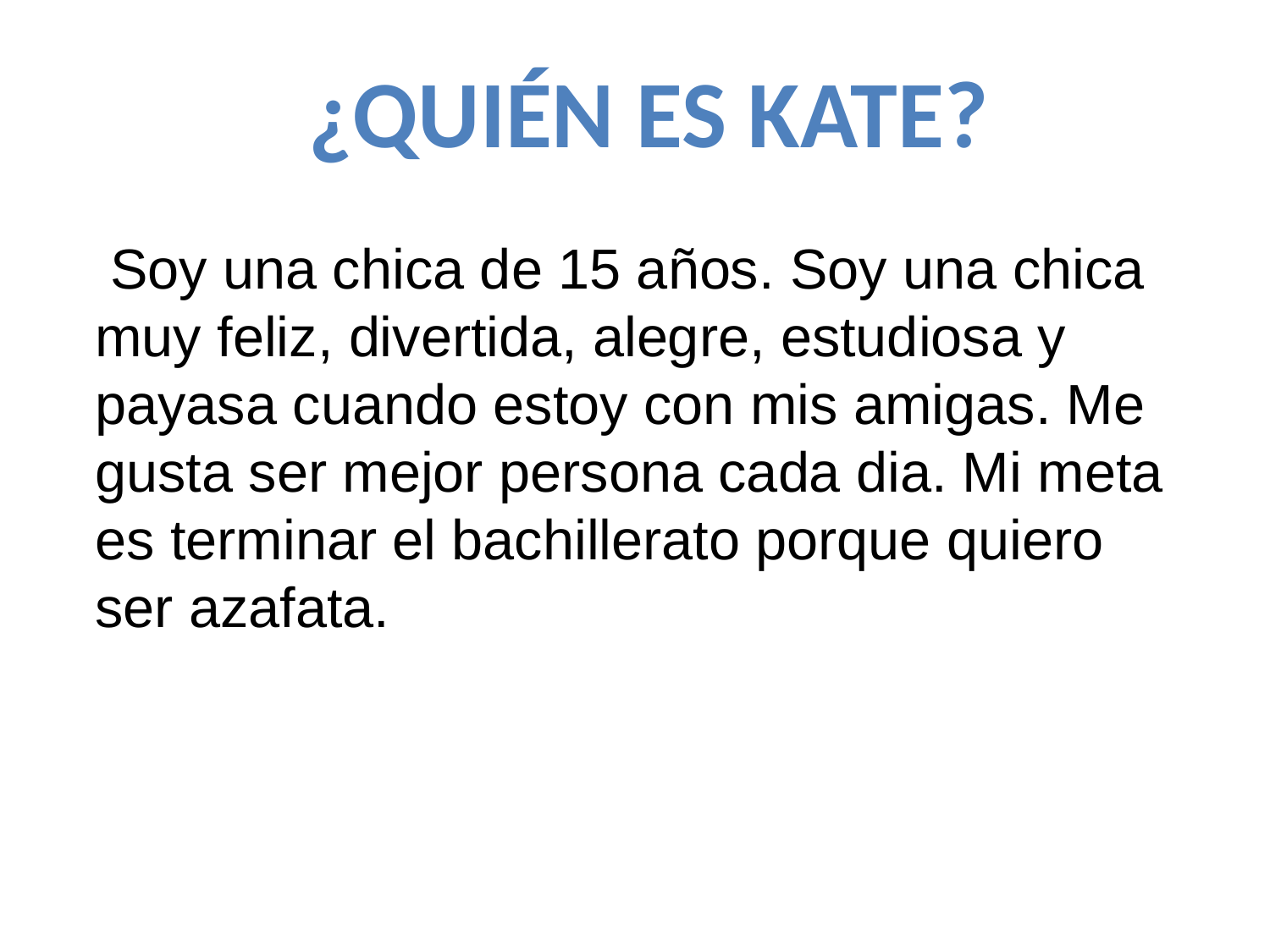

¿QUIéN ES KATE?
    Soy una chica de 15 años. Soy una chica muy feliz, divertida, alegre, estudiosa y payasa cuando estoy con mis amigas. Me gusta ser mejor persona cada dia. Mi meta es terminar el bachillerato porque quiero ser azafata.